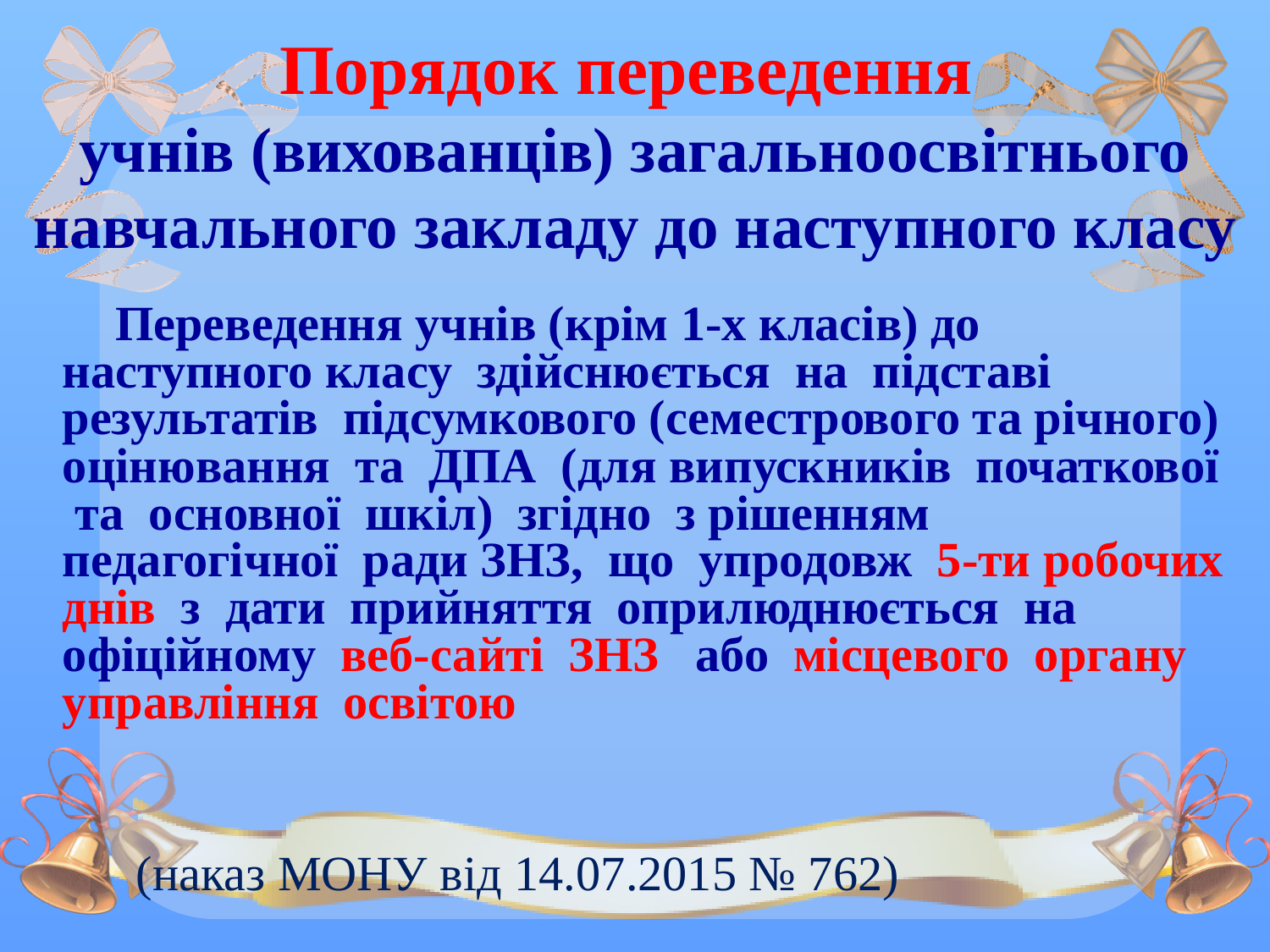

# Порядок переведення учнів (вихованців) загальноосвітнього навчального закладу до наступного класу
     Переведення учнів (крім 1-х класів) до наступного класу  здійснюється  на  підставі  результатів  підсумкового (семестрового та річного) оцінювання  та  ДПА  (для випускників  початкової  та  основної  шкіл)  згідно  з рішенням  педагогічної  ради ЗНЗ,  що  упродовж  5-ти робочих днів  з  дати  прийняття  оприлюднюється  на офіційному  веб-сайті  ЗНЗ   або  місцевого  органу  управління  освітою

      (наказ МОНУ від 14.07.2015 № 762)